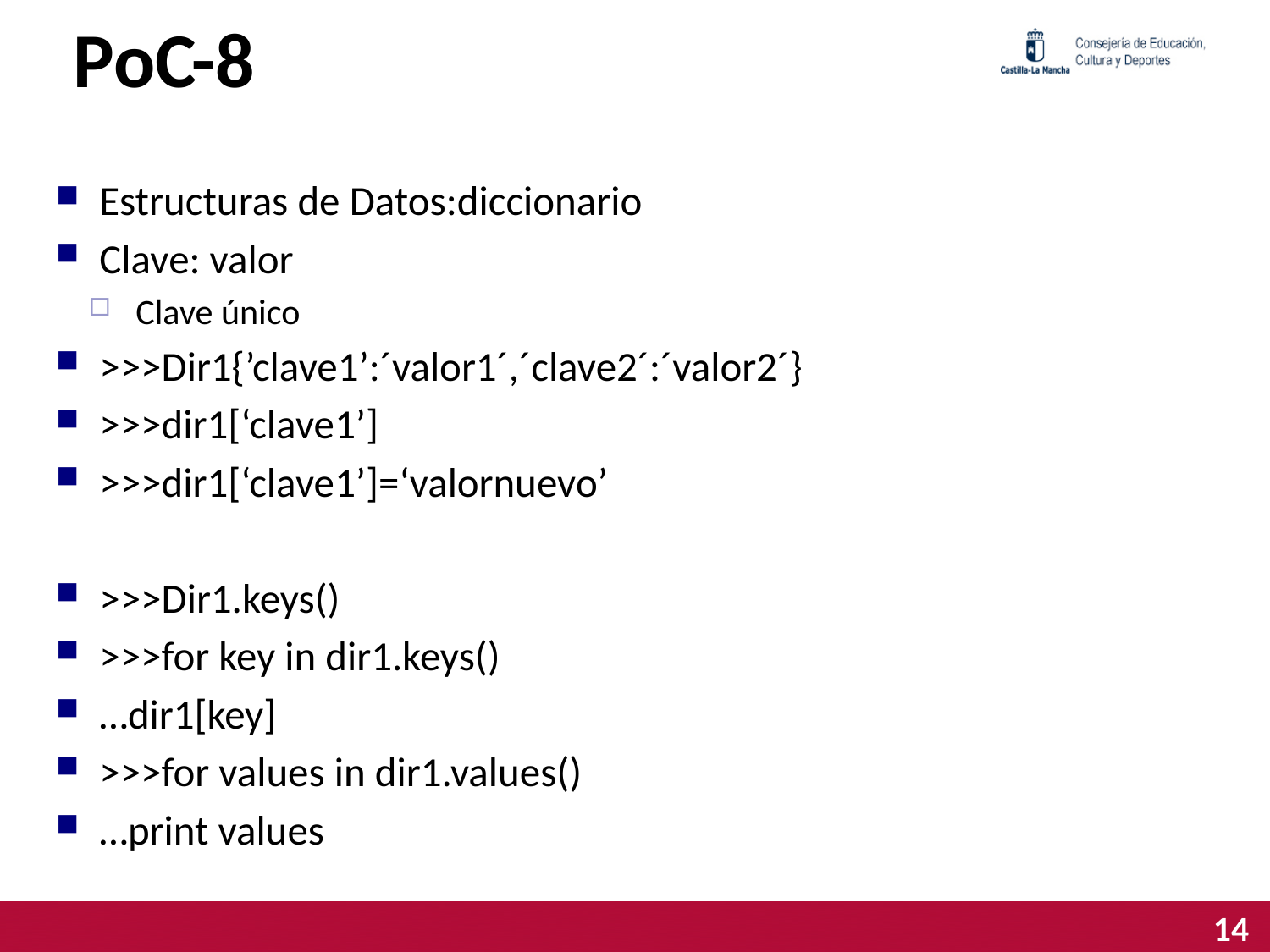

# PoC-8
Estructuras de Datos:diccionario
Clave: valor
Clave único
>>>Dir1{’clave1’:´valor1´,´clave2´:´valor2´}
>>>dir1[‘clave1’]
>>>dir1[‘clave1’]=‘valornuevo’

>>>Dir1.keys()
>>>for key in dir1.keys()
…dir1[key]
>>>for values in dir1.values()
…print values